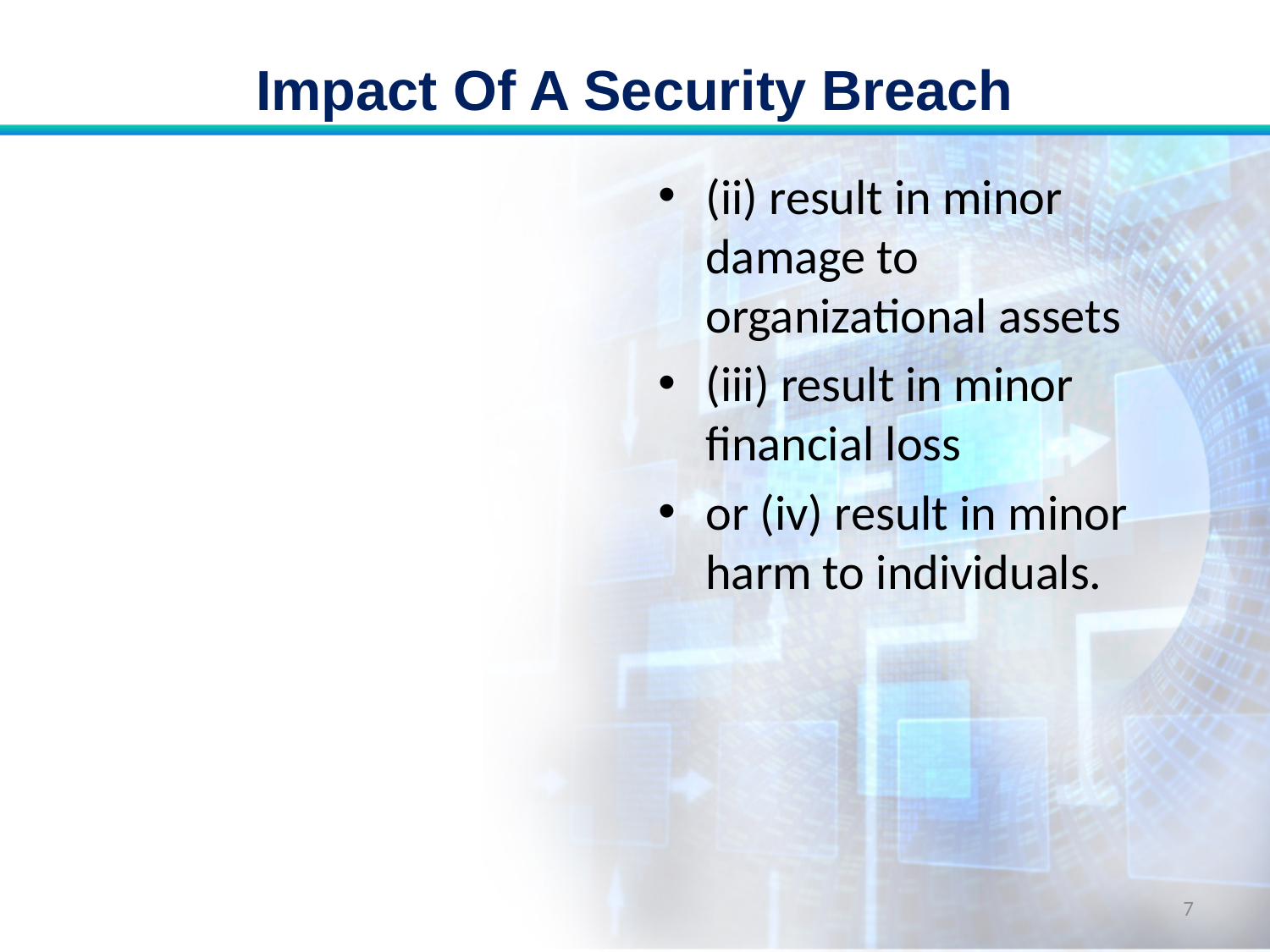

# Impact Of A Security Breach
(ii) result in minor damage to organizational assets
(iii) result in minor financial loss
or (iv) result in minor harm to individuals.

7